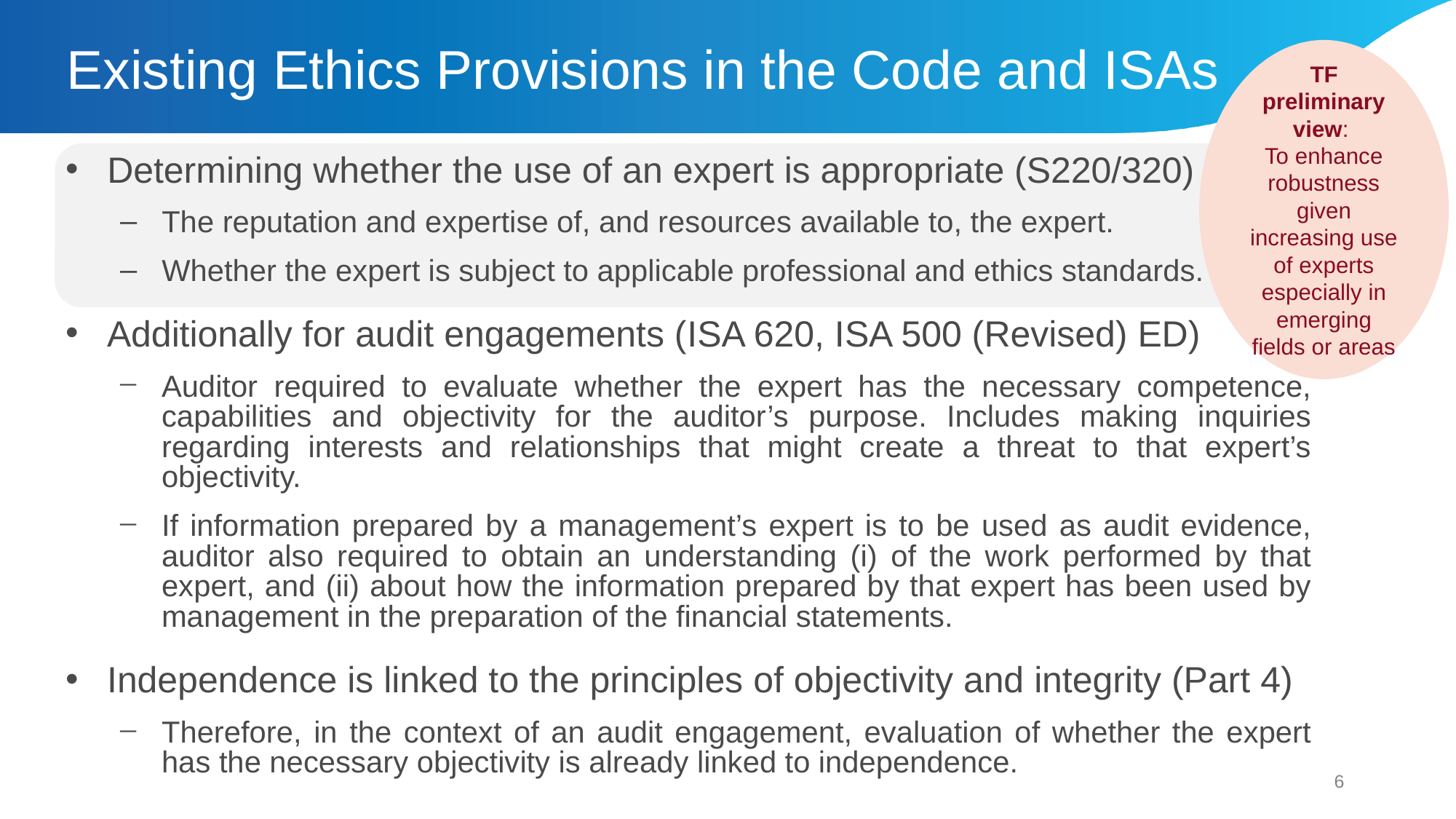

# Existing Ethics Provisions in the Code and ISAs
TF preliminary view:
To enhance robustness given increasing use of experts especially in emerging fields or areas

Determining whether the use of an expert is appropriate (S220/320)
The reputation and expertise of, and resources available to, the expert.
Whether the expert is subject to applicable professional and ethics standards.
Additionally for audit engagements (ISA 620, ISA 500 (Revised) ED)
Auditor required to evaluate whether the expert has the necessary competence, capabilities and objectivity for the auditor’s purpose. Includes making inquiries regarding interests and relationships that might create a threat to that expert’s objectivity.
If information prepared by a management’s expert is to be used as audit evidence, auditor also required to obtain an understanding (i) of the work performed by that expert, and (ii) about how the information prepared by that expert has been used by management in the preparation of the financial statements.
Independence is linked to the principles of objectivity and integrity (Part 4)
Therefore, in the context of an audit engagement, evaluation of whether the expert has the necessary objectivity is already linked to independence.

6